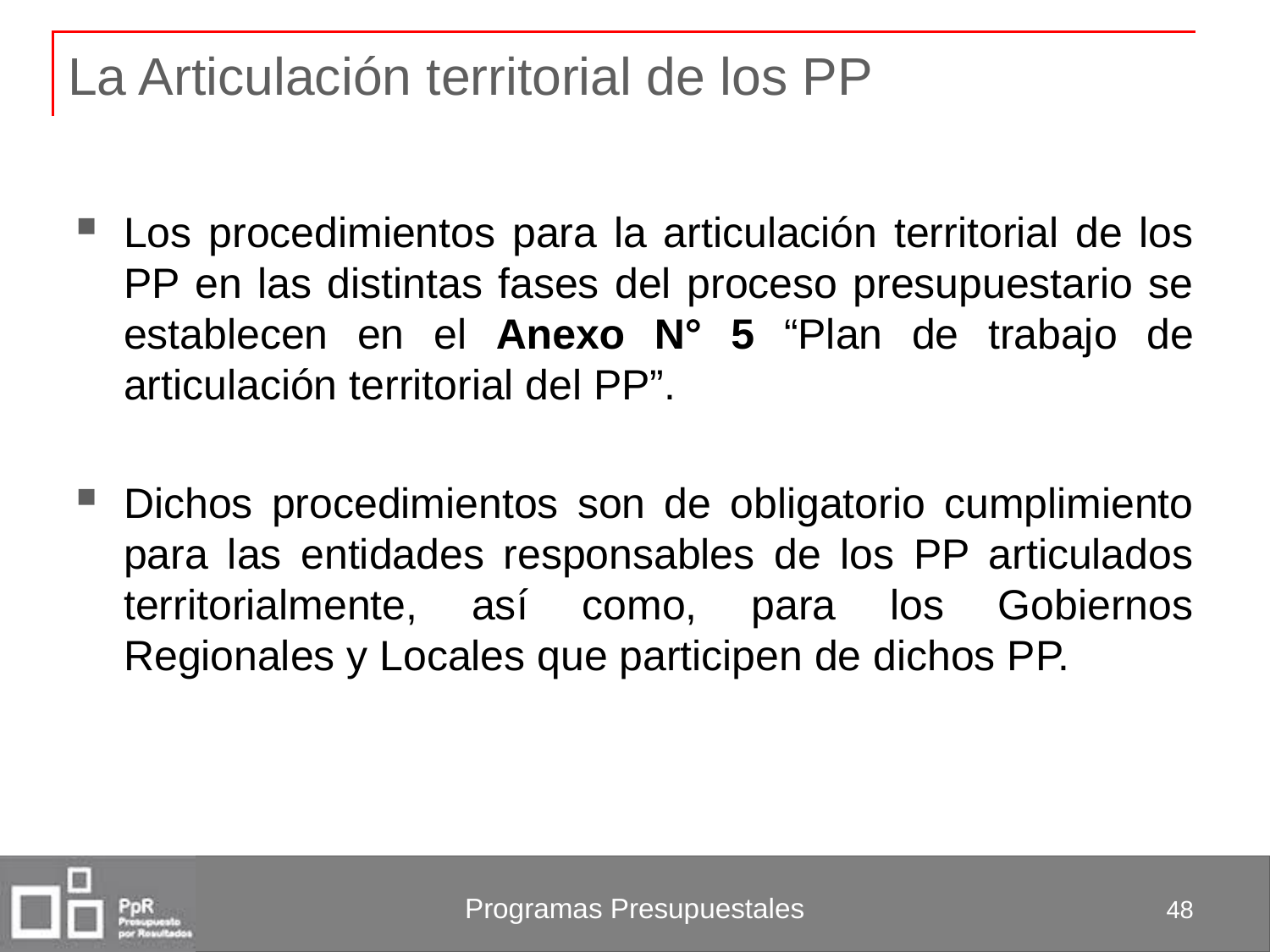

# La Articulación territorial de los PP
Los procedimientos para la articulación territorial de los PP en las distintas fases del proceso presupuestario se establecen en el Anexo N° 5 “Plan de trabajo de articulación territorial del PP”.

Dichos procedimientos son de obligatorio cumplimiento para las entidades responsables de los PP articulados territorialmente, así como, para los Gobiernos Regionales y Locales que participen de dichos PP.
48
Programas Presupuestales